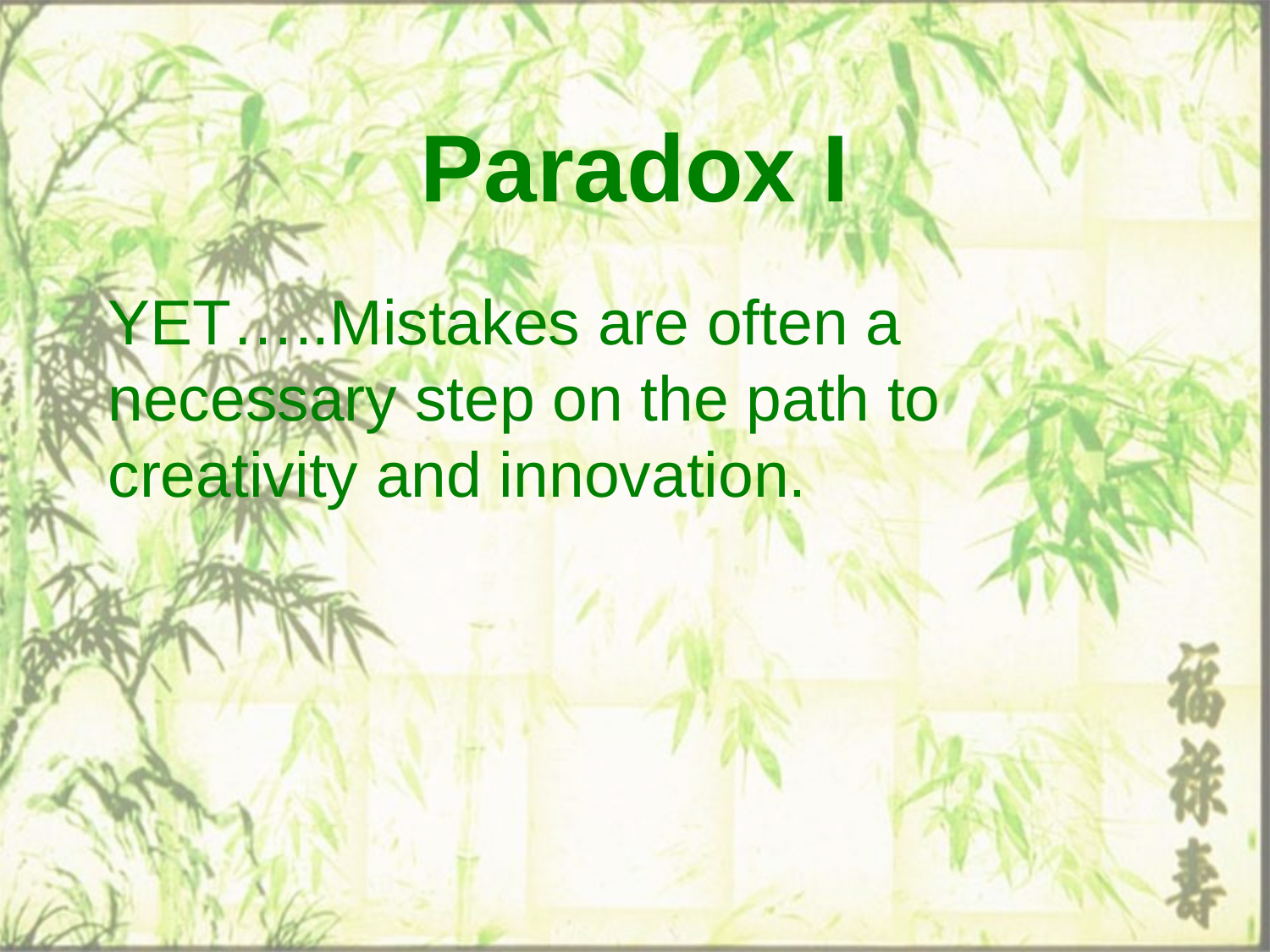

# Paradox I
YET…..Mistakes are often a necessary step on the path to creativity and innovation.